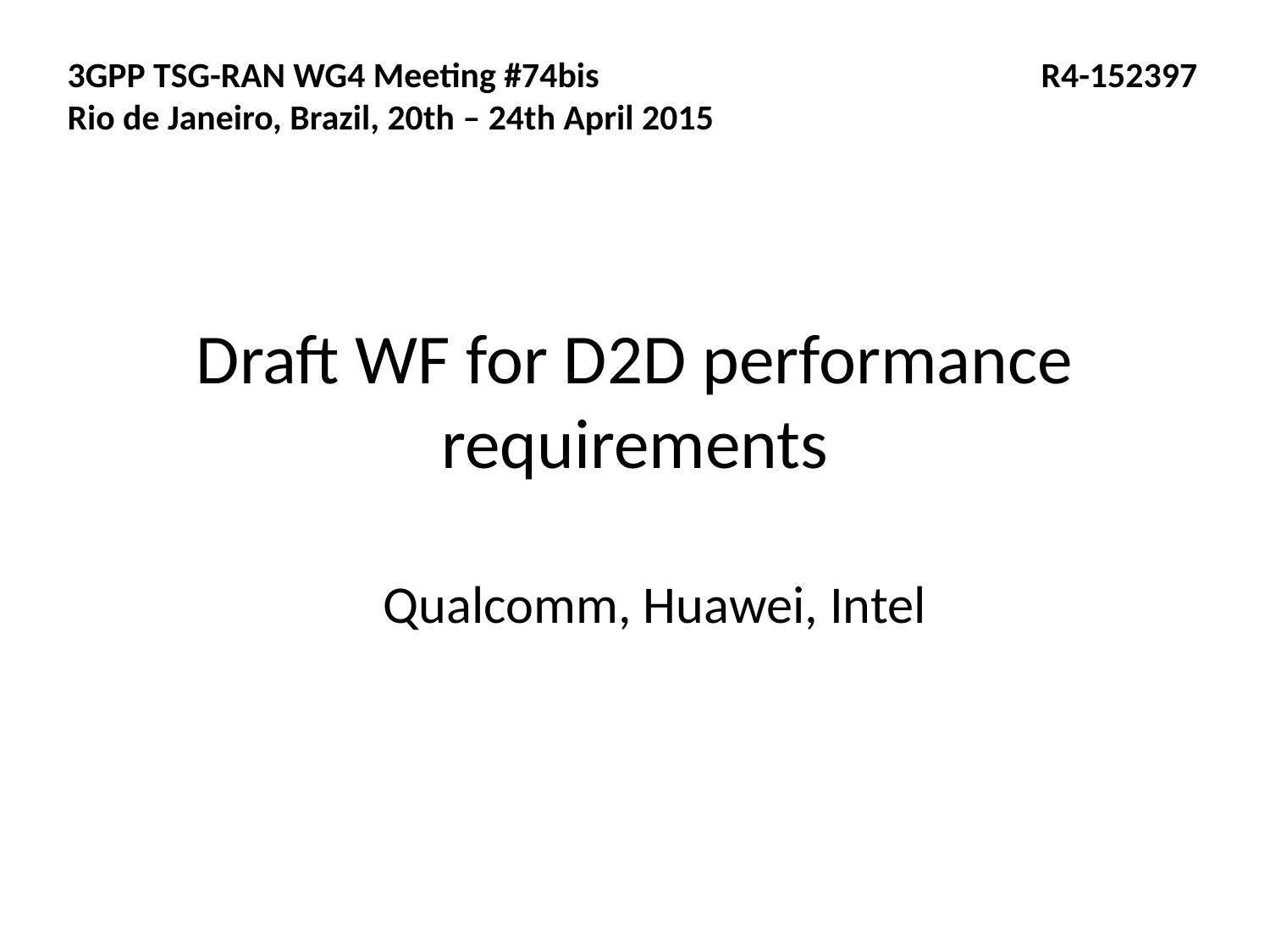

3GPP TSG-RAN WG4 Meeting #74bis                                                       R4-152397
Rio de Janeiro, Brazil, 20th – 24th April 2015
# Draft WF for D2D performance requirements
Qualcomm, Huawei, Intel